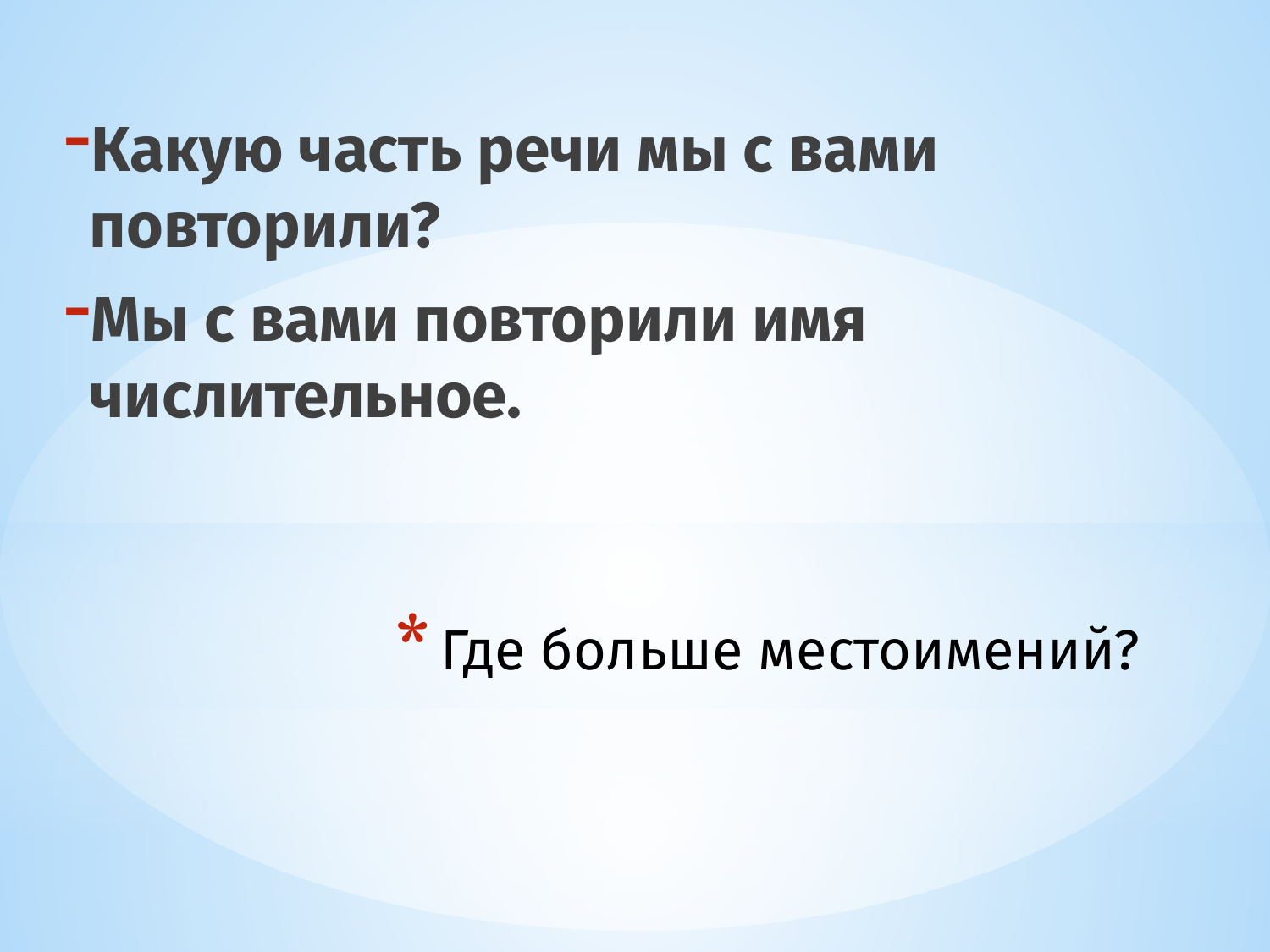

Какую часть речи мы с вами повторили?
Мы с вами повторили имя числительное.
# Где больше местоимений?